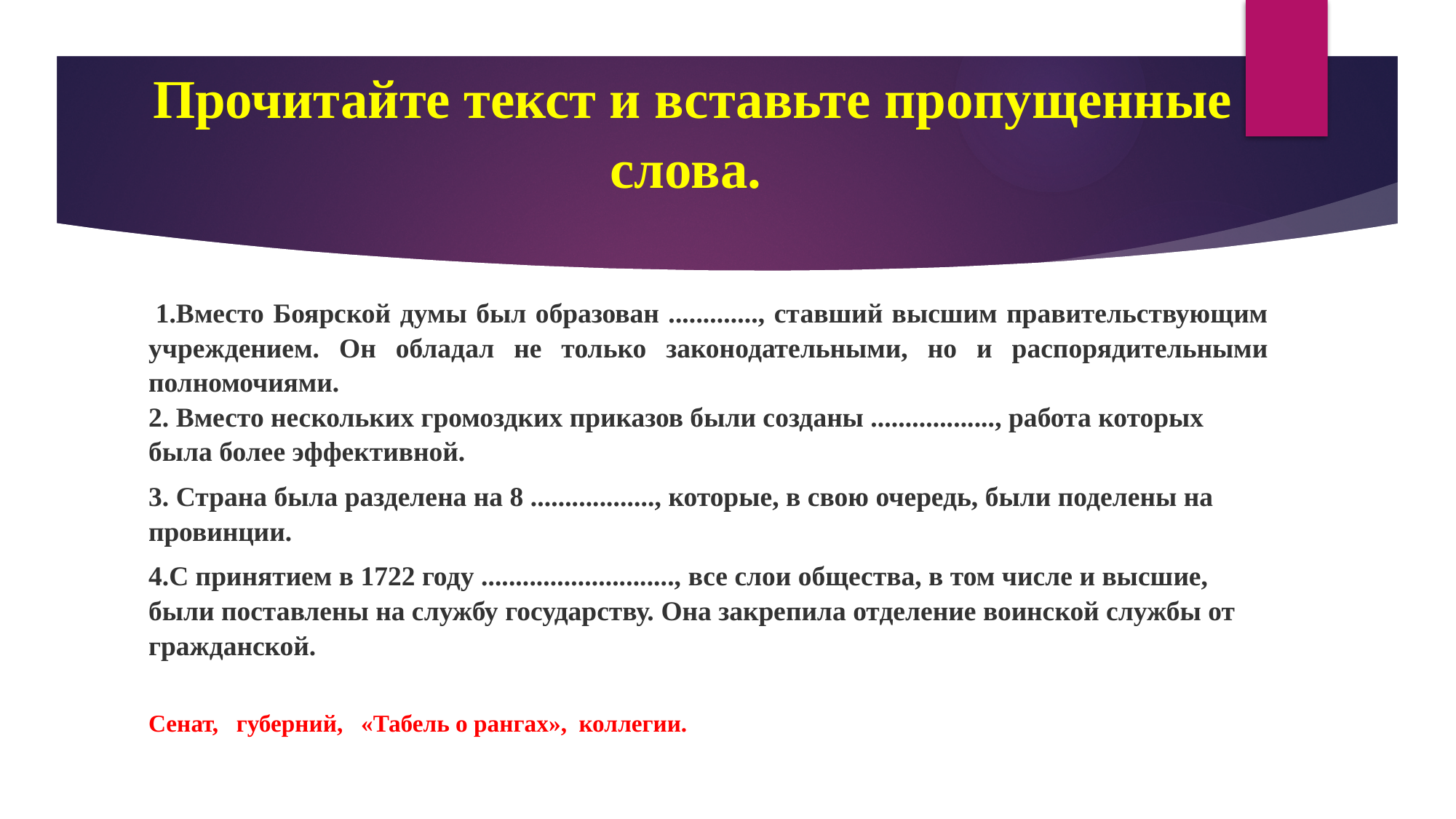

# Прочитайте текст и вставьте пропущенные слова.

 1.Вместо Боярской думы был образован ............., ставший высшим правительствующим учреждением. Он обладал не только законодательными, но и распорядительными полномочиями.
2. Вместо нескольких громоздких приказов были созданы .................., работа которых была более эффективной.
3. Страна была разделена на 8 .................., которые, в свою очередь, были поделены на провинции.
4.С принятием в 1722 году ............................, все слои общества, в том числе и высшие, были поставлены на службу государству. Она закрепила отделение воинской службы от гражданской.

Сенат,   губерний,   «Табель о рангах»,  коллегии.